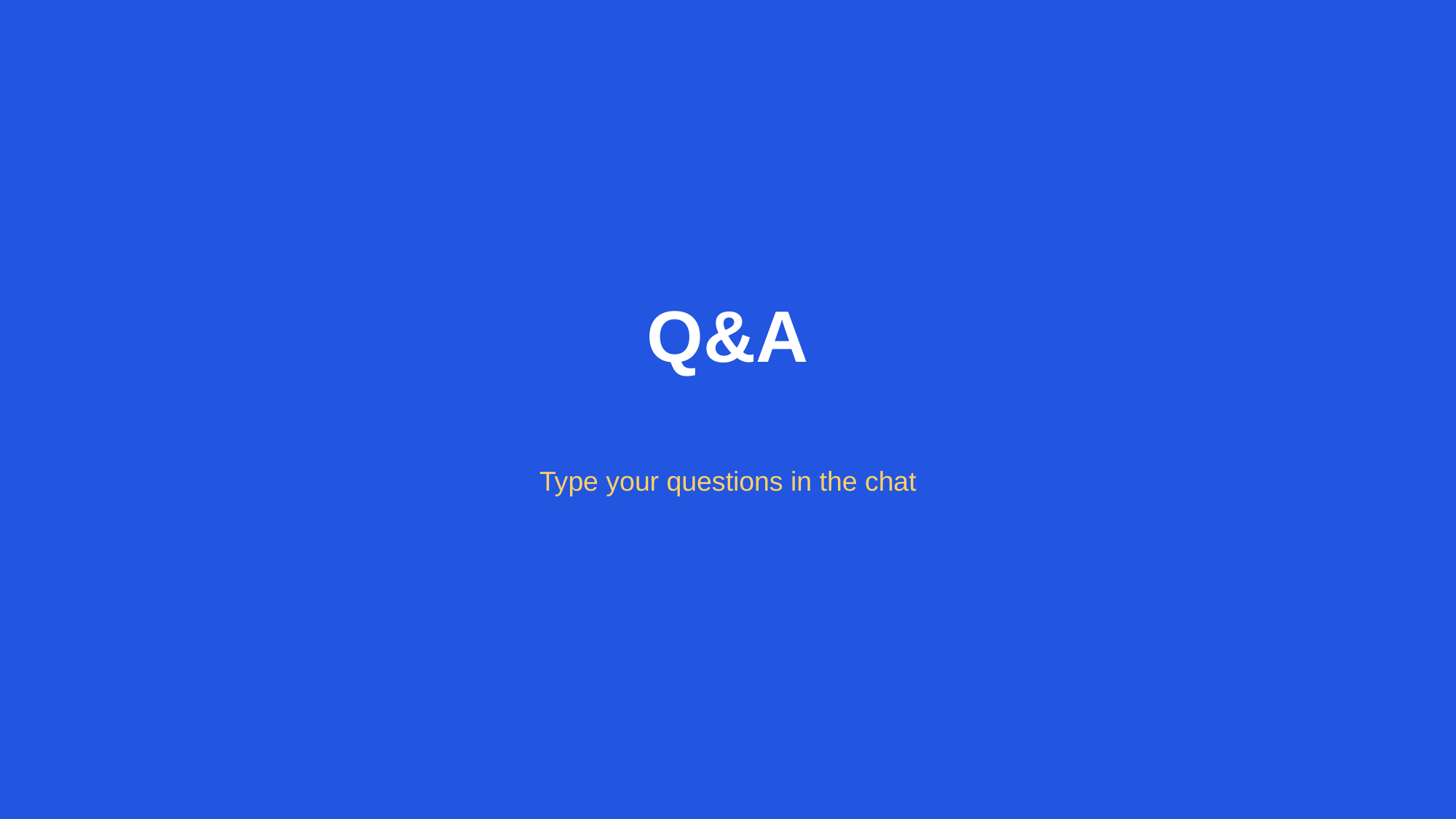

Q&A
Type your questions in the chat